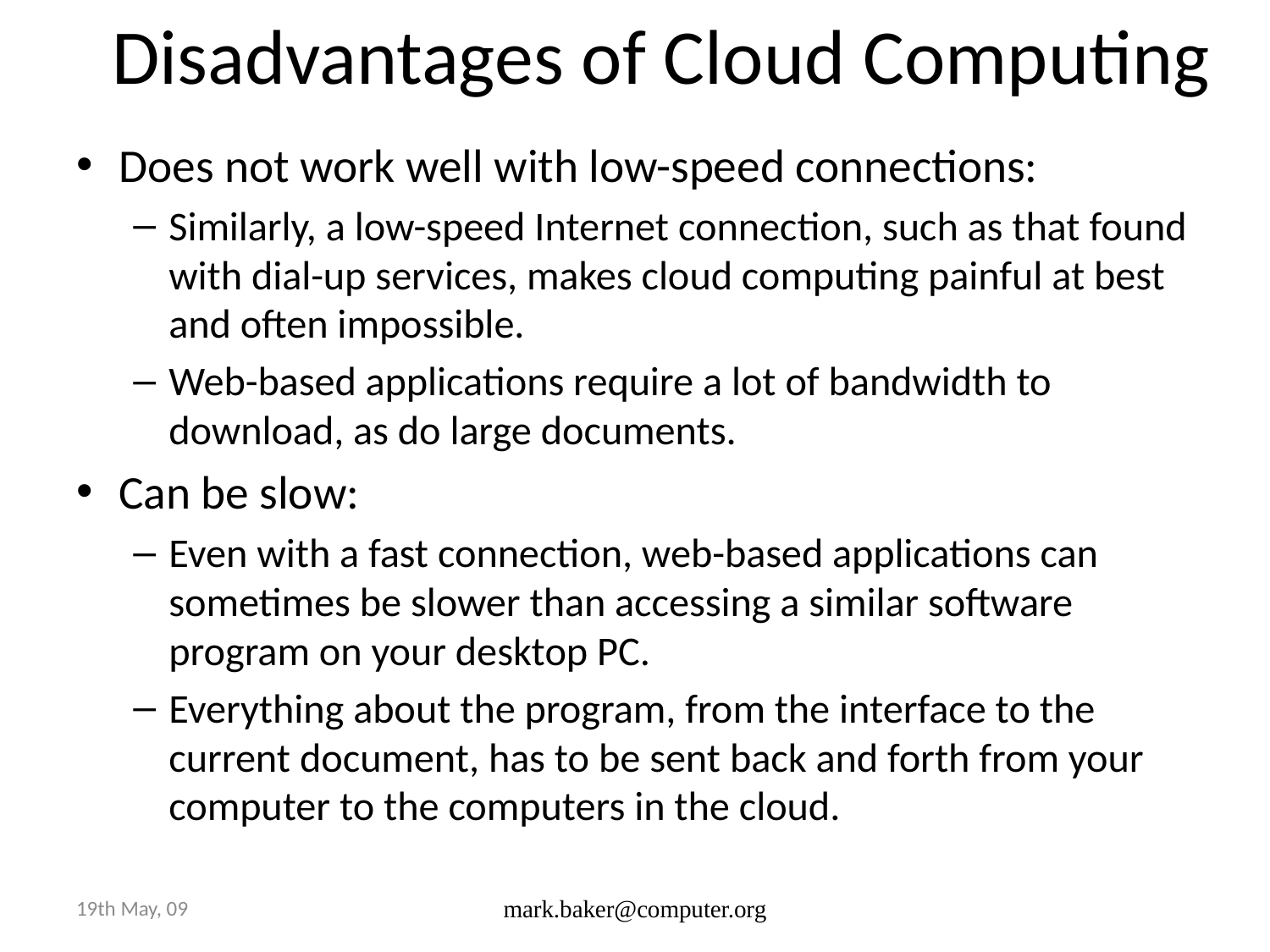

# Disadvantages of Cloud Computing
Does not work well with low-speed connections:
Similarly, a low-speed Internet connection, such as that found with dial-up services, makes cloud computing painful at best and often impossible.
Web-based applications require a lot of bandwidth to download, as do large documents.
Can be slow:
Even with a fast connection, web-based applications can sometimes be slower than accessing a similar software program on your desktop PC.
Everything about the program, from the interface to the current document, has to be sent back and forth from your computer to the computers in the cloud.

19th May, 09
mark.baker@computer.org